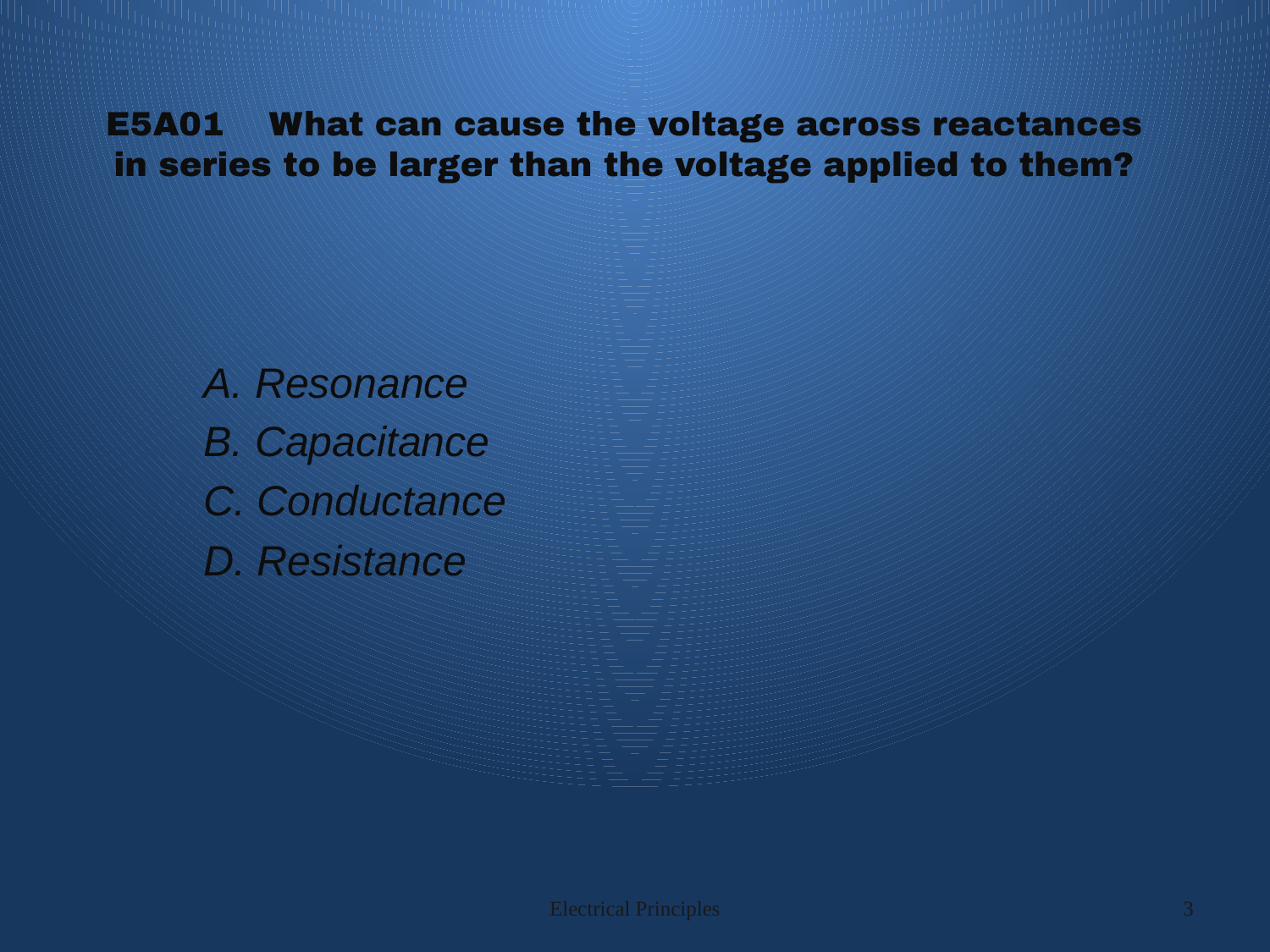

# E5A01    What can cause the voltage across reactances in series to be larger than the voltage applied to them?
A. Resonance
B. Capacitance
C. Conductance
D. Resistance

Electrical Principles
3